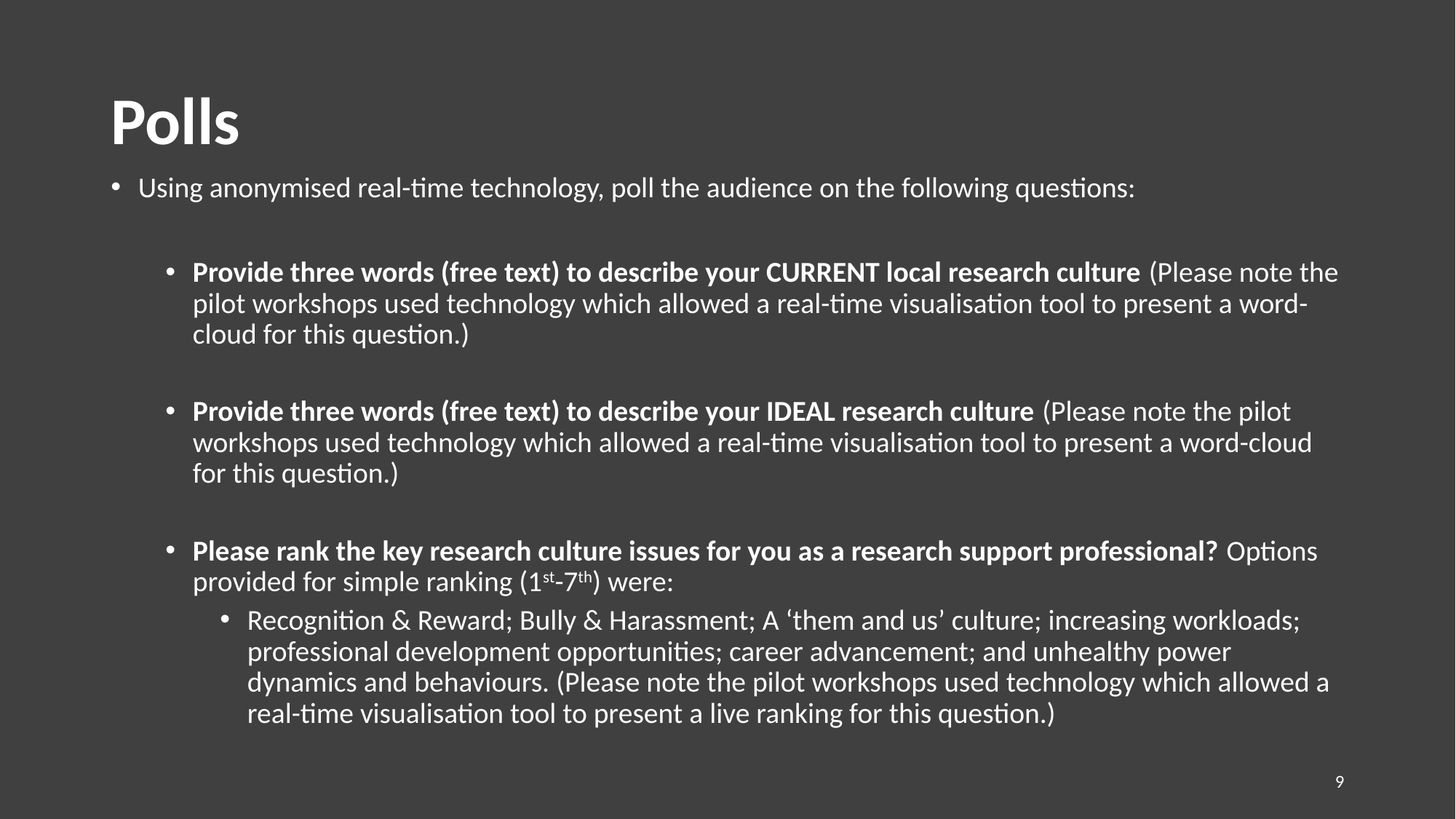

# Polls
Using anonymised real-time technology, poll the audience on the following questions:

Provide three words (free text) to describe your CURRENT local research culture (Please note the pilot workshops used technology which allowed a real-time visualisation tool to present a word-cloud for this question.)

Provide three words (free text) to describe your IDEAL research culture (Please note the pilot workshops used technology which allowed a real-time visualisation tool to present a word-cloud for this question.)

Please rank the key research culture issues for you as a research support professional? Options provided for simple ranking (1st-7th) were:
Recognition & Reward; Bully & Harassment; A ‘them and us’ culture; increasing workloads; professional development opportunities; career advancement; and unhealthy power dynamics and behaviours. (Please note the pilot workshops used technology which allowed a real-time visualisation tool to present a live ranking for this question.)

9